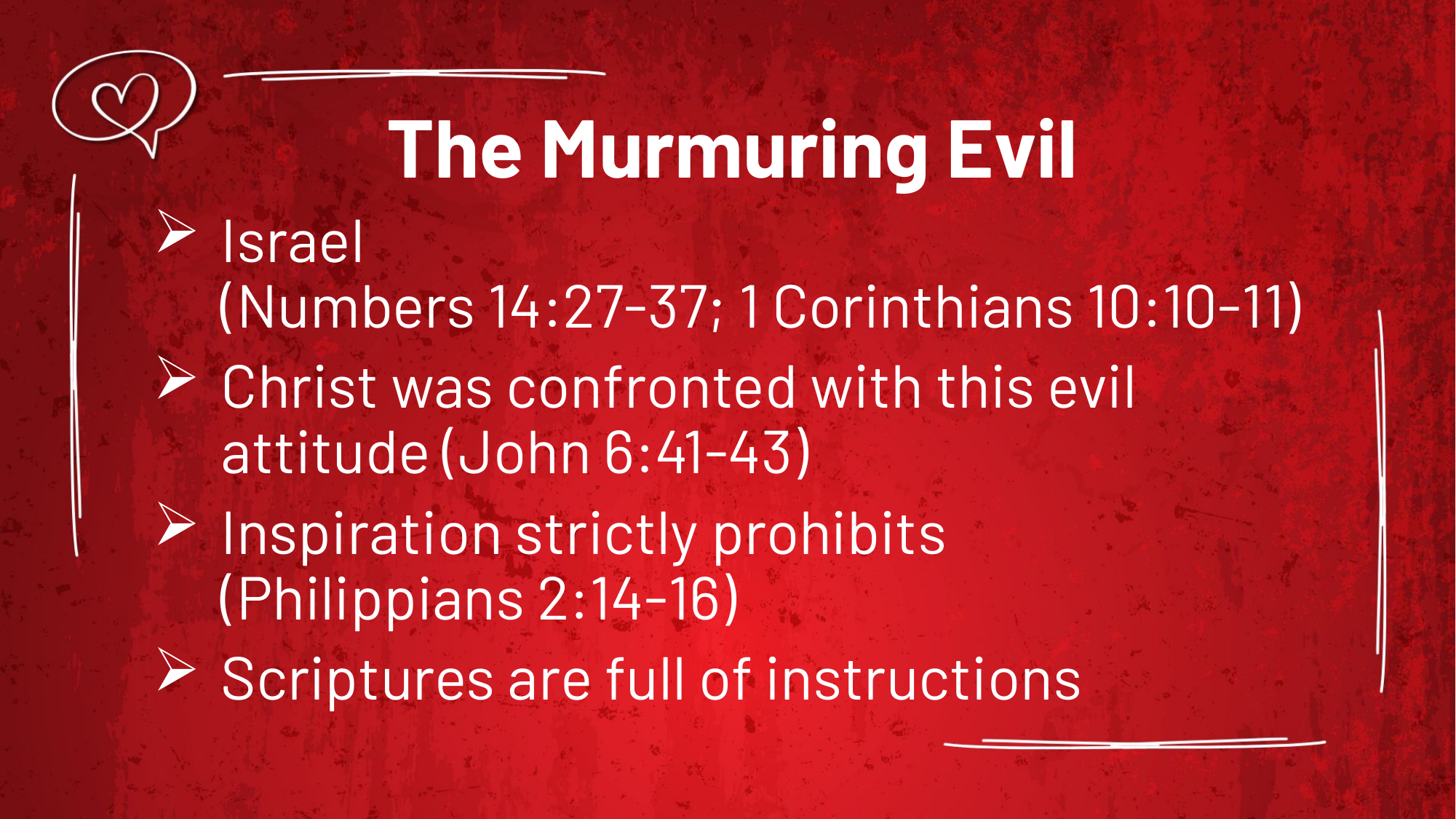

The Murmuring Evil
Israel
(Numbers 14:27-37; 1 Corinthians 10:10-11)
Christ was confronted with this evil attitude (John 6:41-43)
Inspiration strictly prohibits
(Philippians 2:14-16)
Scriptures are full of instructions